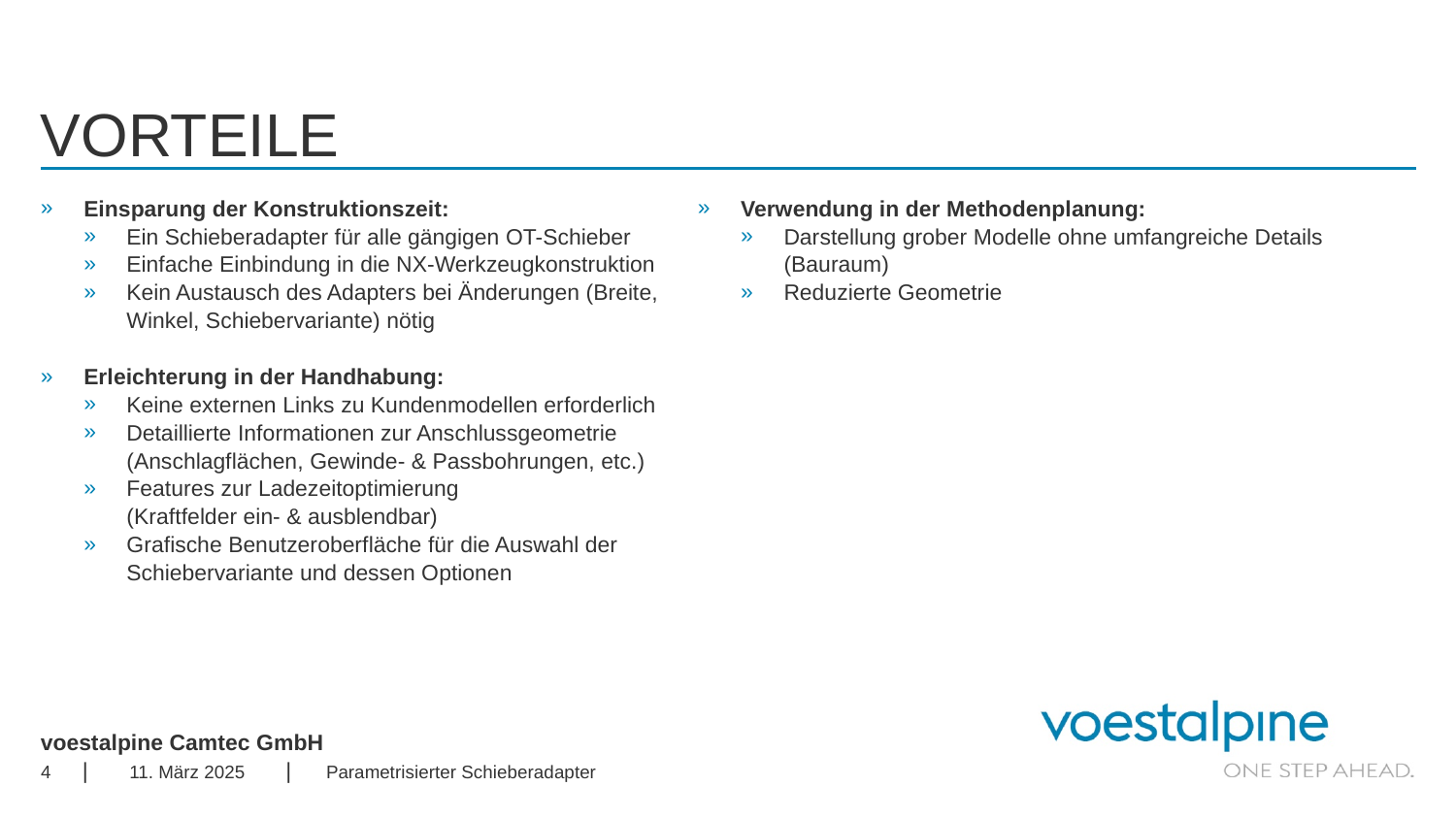

# VORTEILE
Einsparung der Konstruktionszeit:
Ein Schieberadapter für alle gängigen OT-Schieber
Einfache Einbindung in die NX-Werkzeugkonstruktion
Kein Austausch des Adapters bei Änderungen (Breite, Winkel, Schiebervariante) nötig

Erleichterung in der Handhabung:
Keine externen Links zu Kundenmodellen erforderlich
Detaillierte Informationen zur Anschlussgeometrie
(Anschlagflächen, Gewinde- & Passbohrungen, etc.)
Features zur Ladezeitoptimierung
(Kraftfelder ein- & ausblendbar)
Grafische Benutzeroberfläche für die Auswahl der Schiebervariante und dessen Optionen

Verwendung in der Methodenplanung:
Darstellung grober Modelle ohne umfangreiche Details (Bauraum)
Reduzierte Geometrie

4
11. März 2025
Parametrisierter Schieberadapter